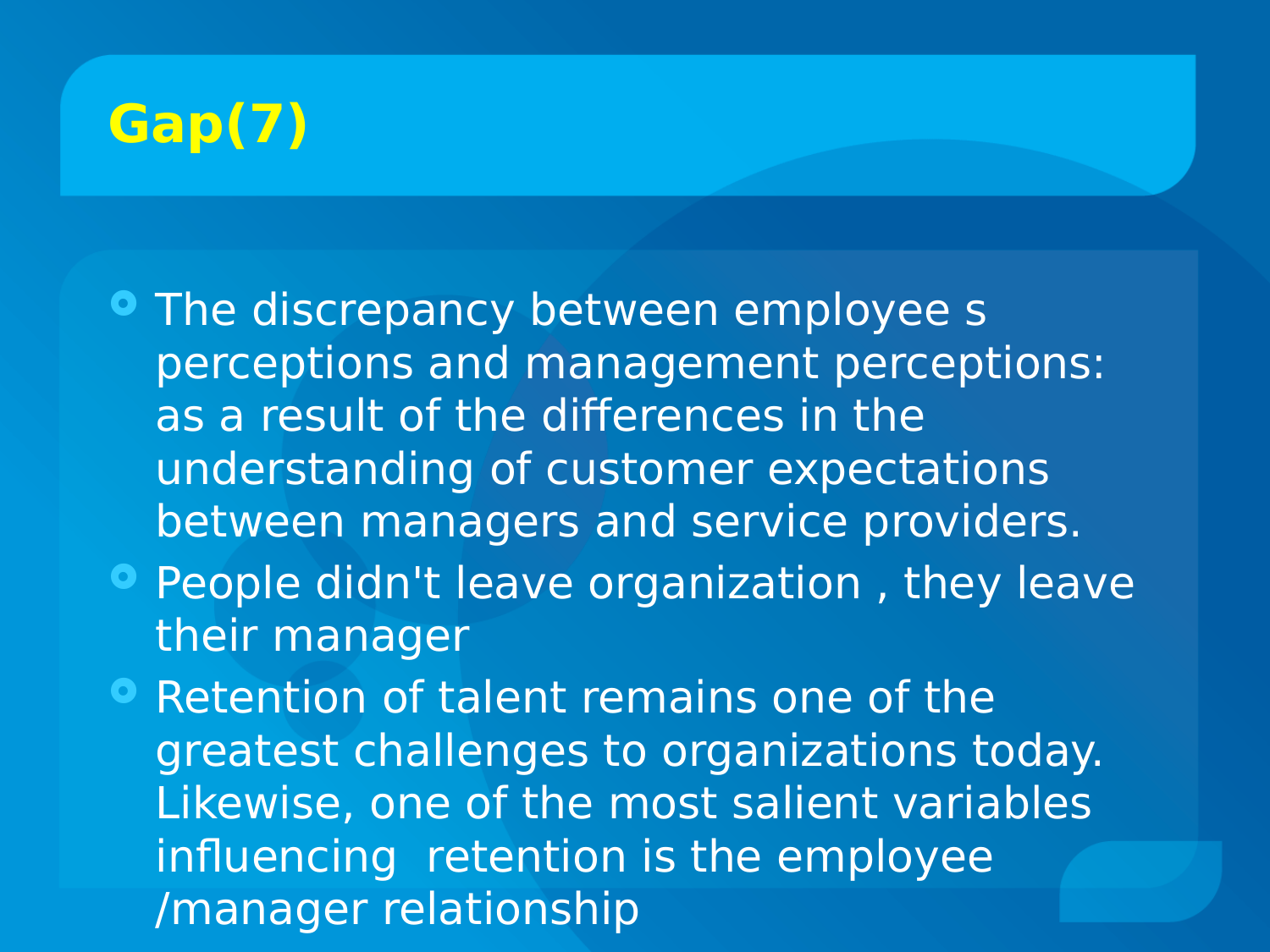

# Gap(7)
The discrepancy between employee s perceptions and management perceptions: as a result of the differences in the understanding of customer expectations between managers and service providers.
People didn't leave organization , they leave their manager
Retention of talent remains one of the greatest challenges to organizations today. Likewise, one of the most salient variables influencing  retention is the employee /manager relationship